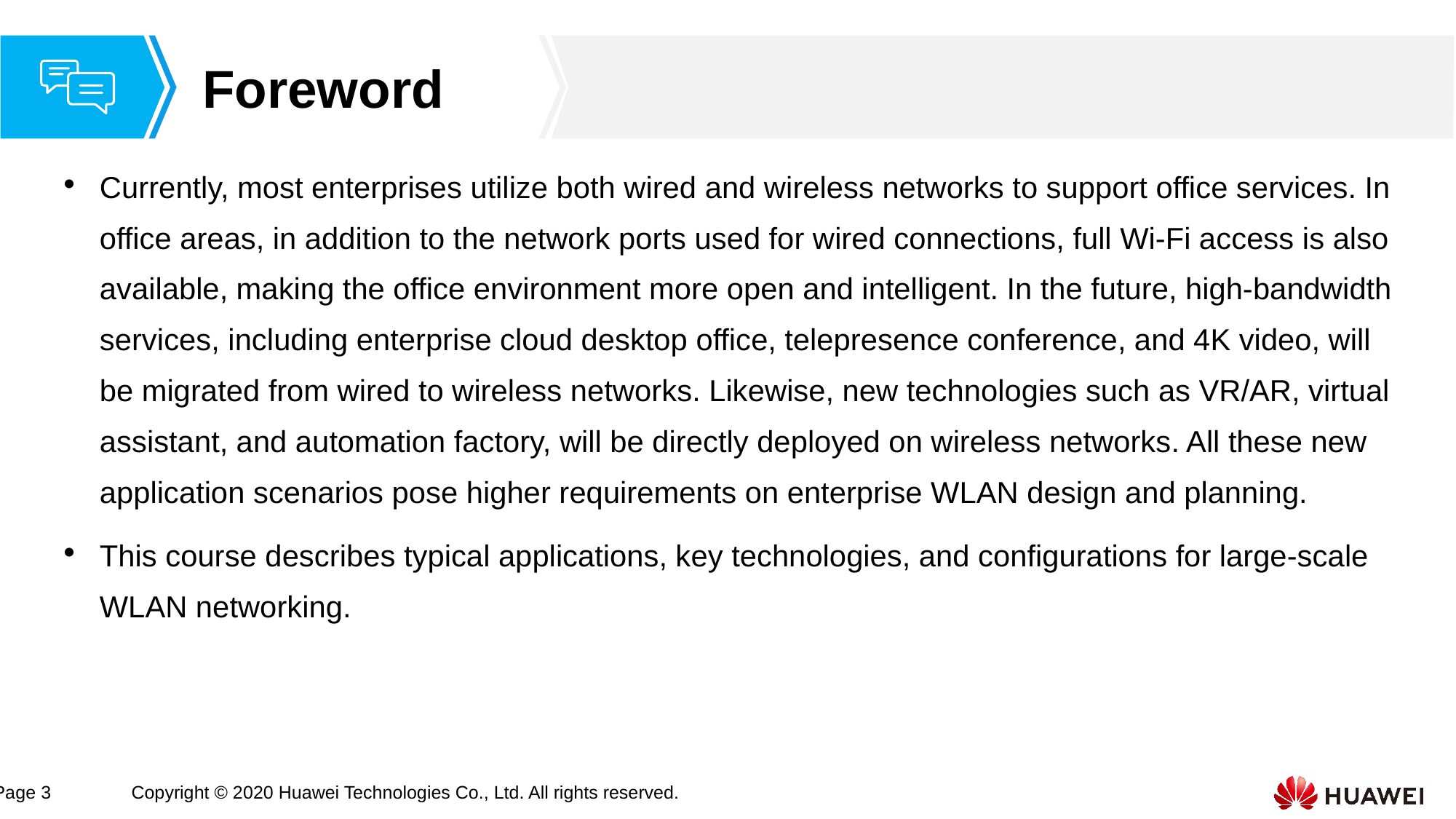

Currently, most enterprises utilize both wired and wireless networks to support office services. In office areas, in addition to the network ports used for wired connections, full Wi-Fi access is also available, making the office environment more open and intelligent. In the future, high-bandwidth services, including enterprise cloud desktop office, telepresence conference, and 4K video, will be migrated from wired to wireless networks. Likewise, new technologies such as VR/AR, virtual assistant, and automation factory, will be directly deployed on wireless networks. All these new application scenarios pose higher requirements on enterprise WLAN design and planning.
This course describes typical applications, key technologies, and configurations for large-scale WLAN networking.